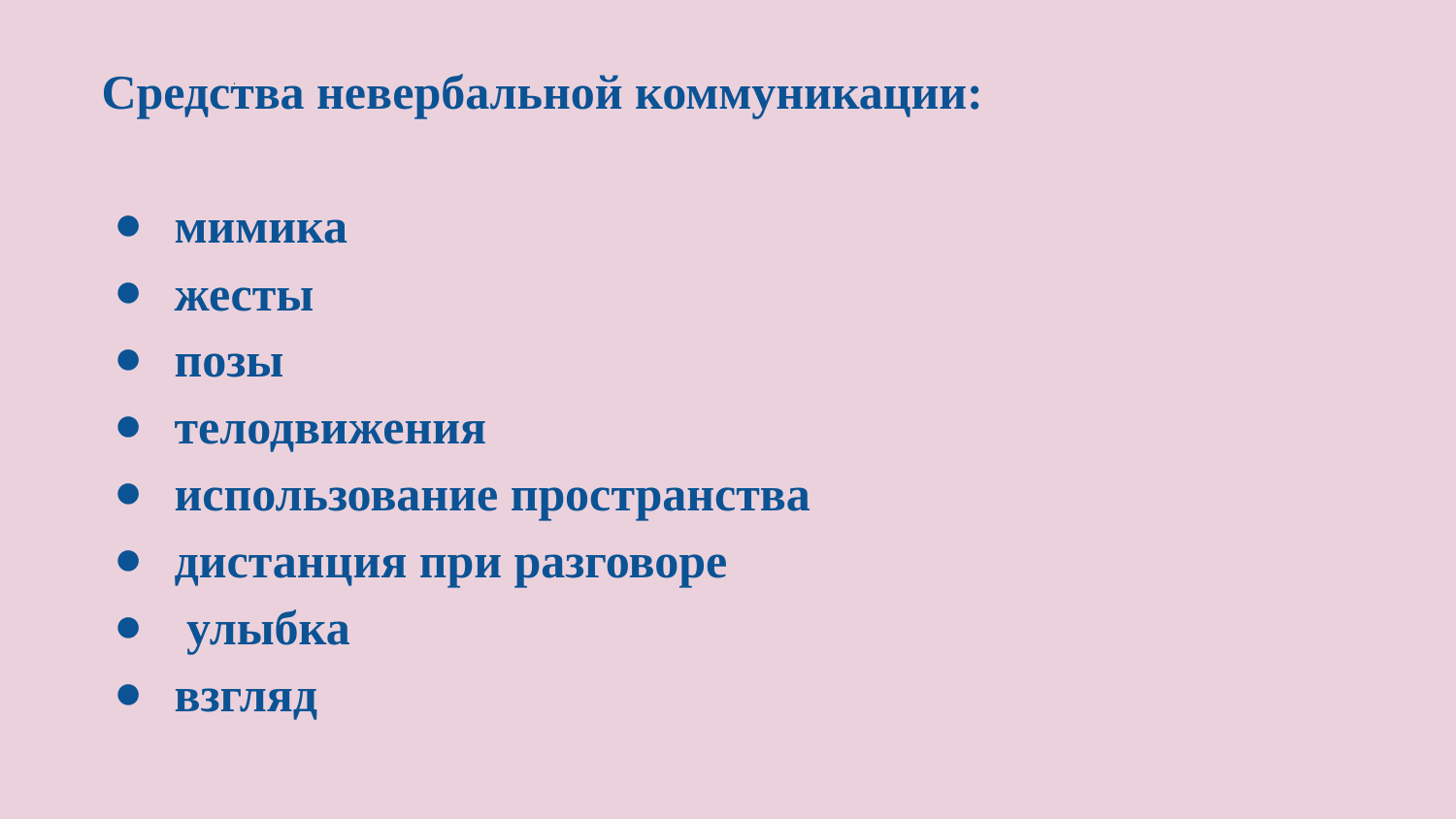

# Средства невербальной коммуникации:

мимика
жесты
позы
телодвижения
использование пространства
дистанция при разговоре
 улыбка
взгляд